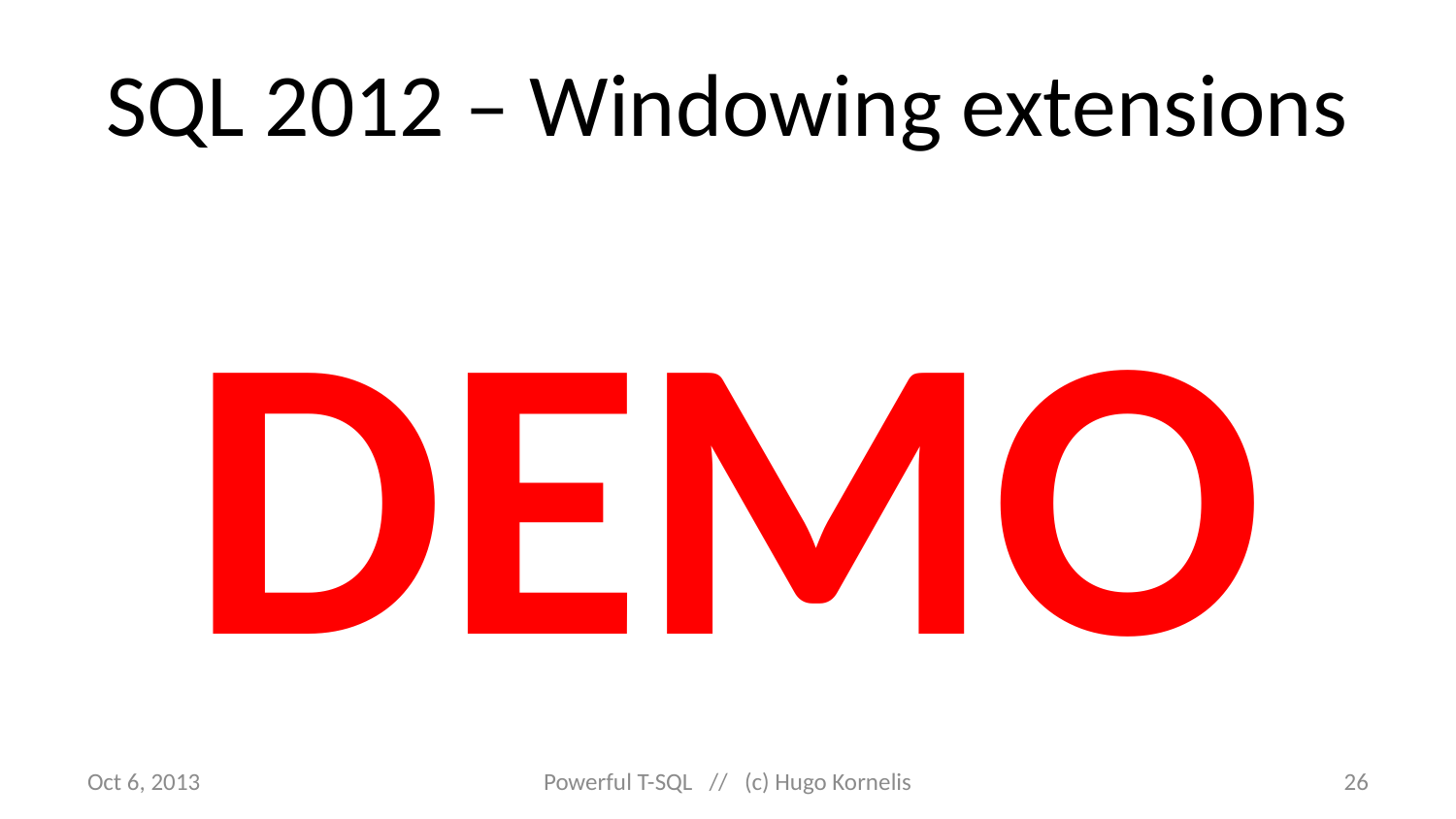

# SQL 2012 – Windowing extensions
DEMO
Oct 6, 2013
Powerful T-SQL   //   (c) Hugo Kornelis
26